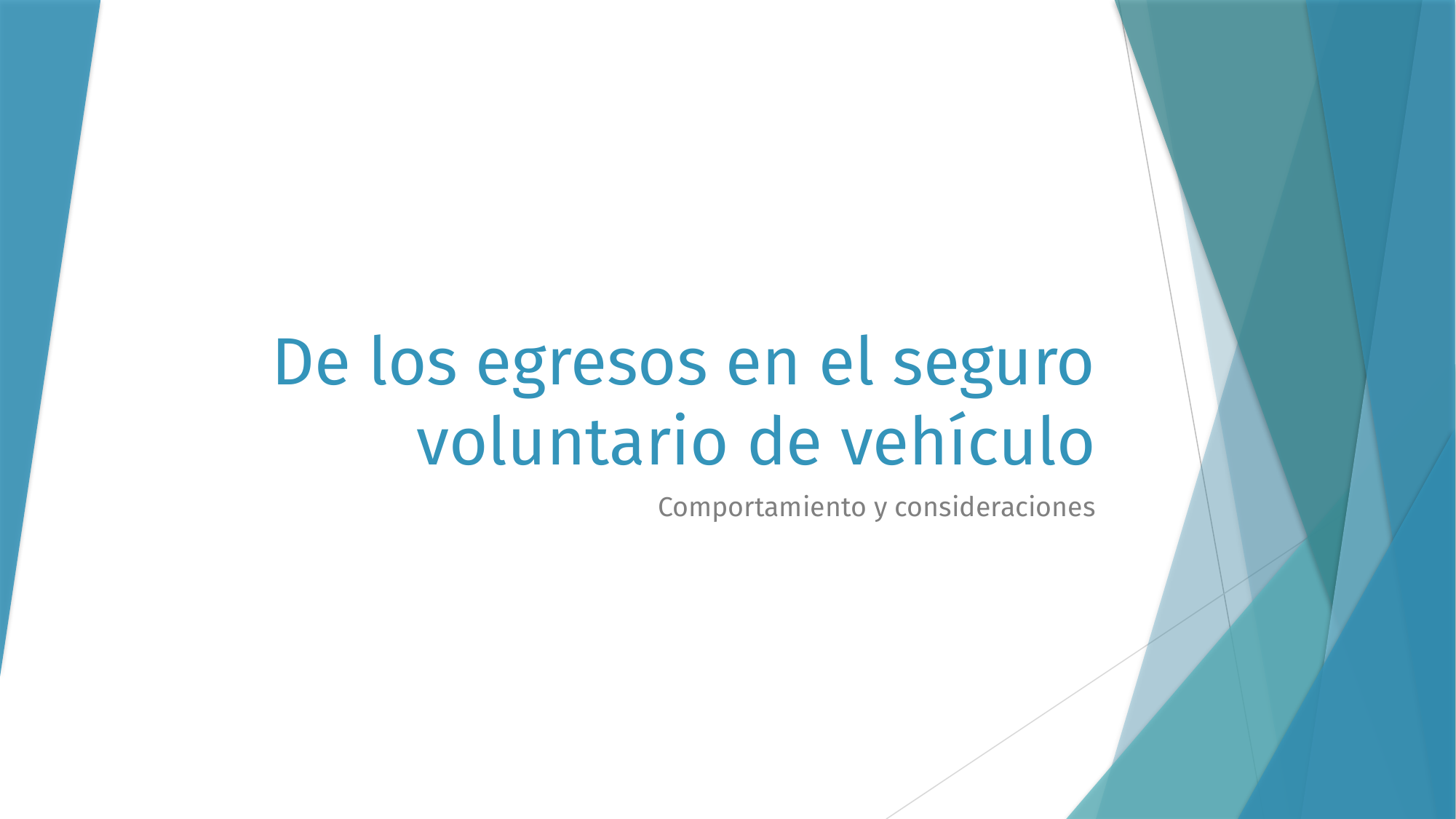

# De los egresos en el seguro voluntario de vehículo
Comportamiento y consideraciones